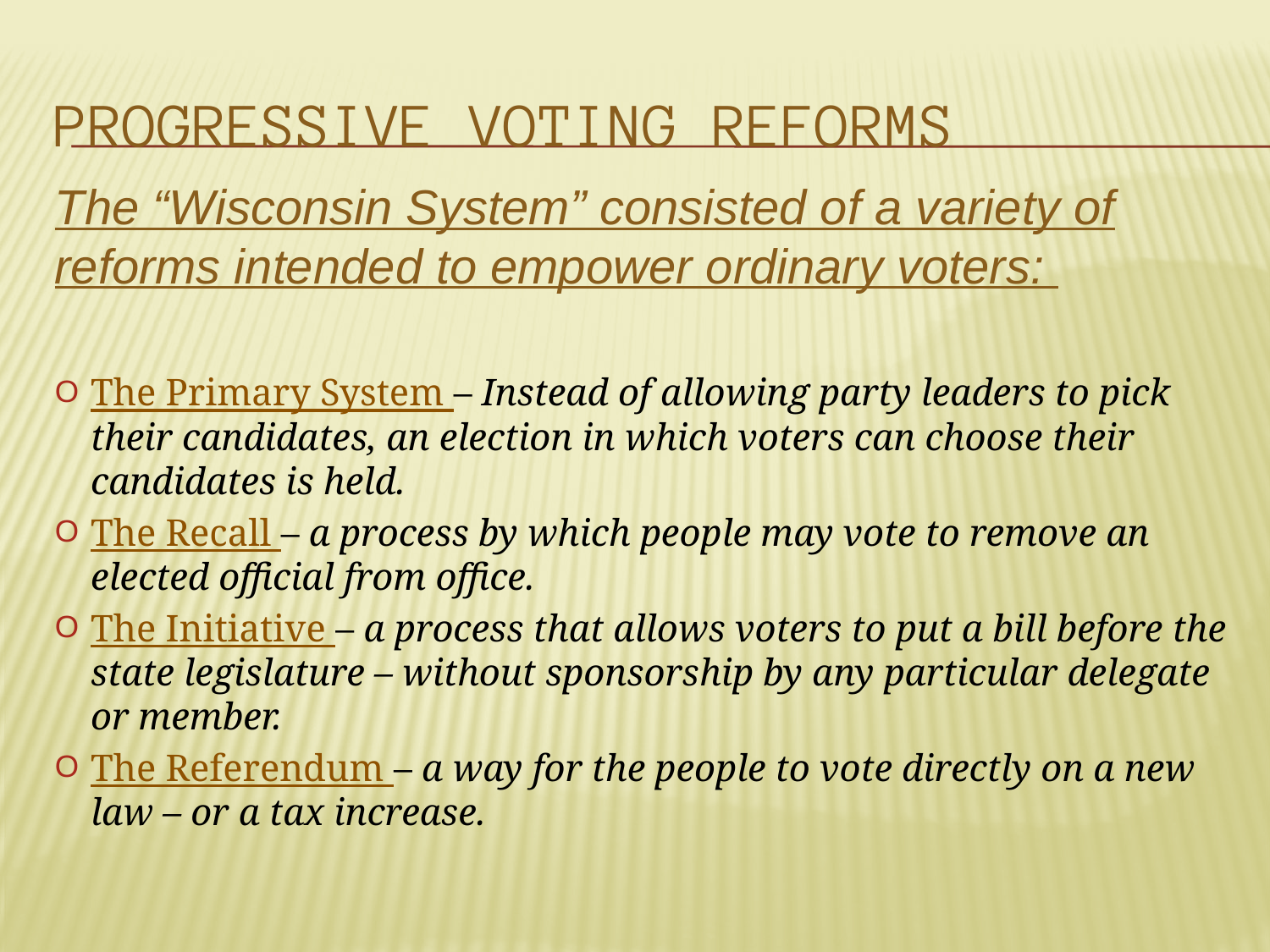

# Progressive voting reforms
The “Wisconsin System” consisted of a variety of reforms intended to empower ordinary voters:

The Primary System – Instead of allowing party leaders to pick their candidates, an election in which voters can choose their candidates is held.
The Recall – a process by which people may vote to remove an elected official from office.
The Initiative – a process that allows voters to put a bill before the state legislature – without sponsorship by any particular delegate or member.
The Referendum – a way for the people to vote directly on a new law – or a tax increase.